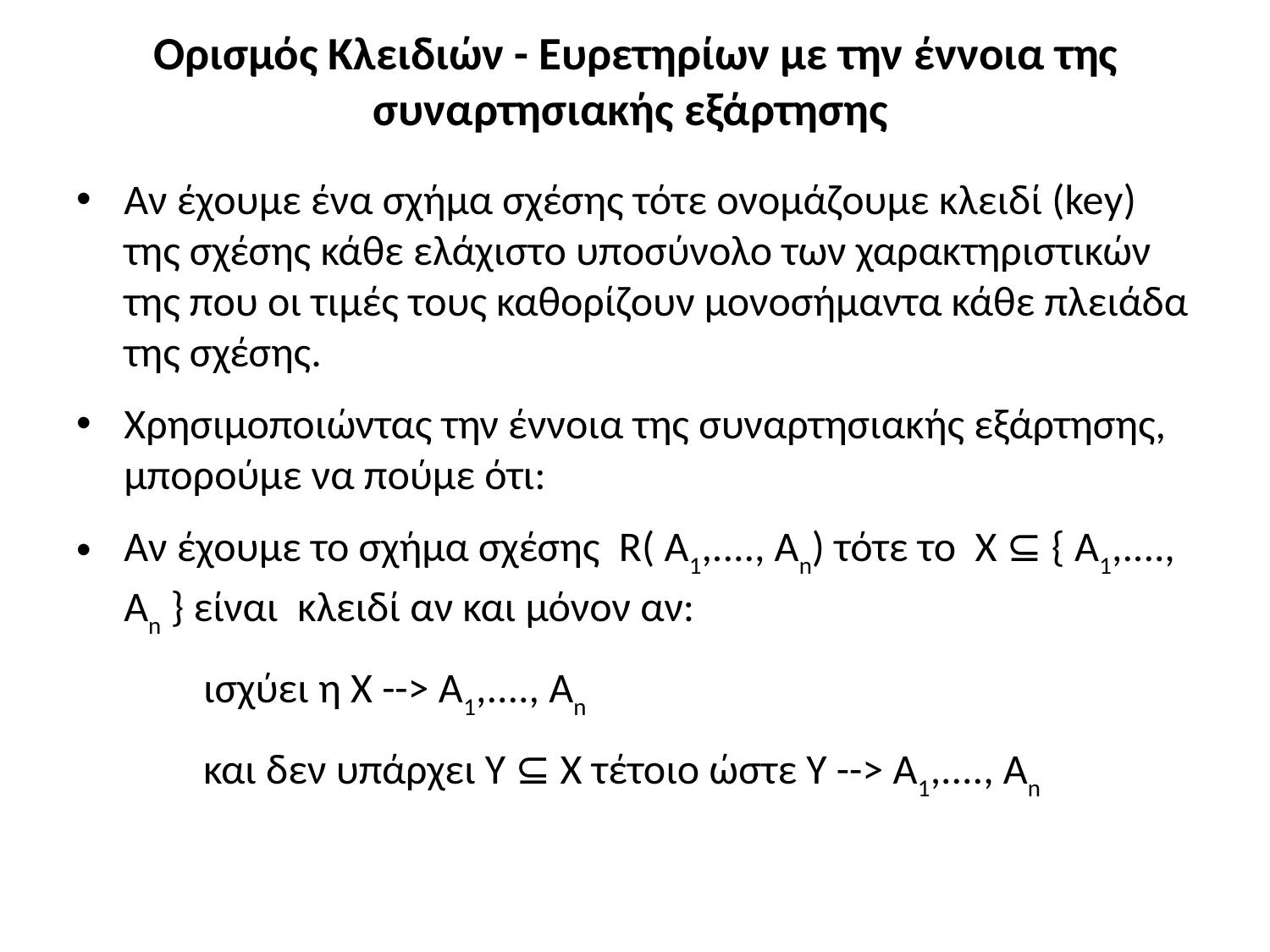

# Ορισμός Κλειδιών - Ευρετηρίων με την έννοια της συναρτησιακής εξάρτησης
Αν έχουμε ένα σχήμα σχέσης τότε ονομάζουμε κλειδί (key) της σχέσης κάθε ελάχιστο υποσύνολο των χαρακτηριστικών της που οι τιμές τους καθορίζουν μονοσήμαντα κάθε πλειάδα της σχέσης.
Χρησιμοποιώντας την έννοια της συναρτησιακής εξάρτησης, μπορούμε να πούμε ότι:
Αν έχουμε το σχήμα σχέσης  R( A1,...., An) τότε το  X ⊆ { A1,...., An } είναι  κλειδί αν και μόνον αν:
	ισχύει η Χ --> A1,...., An
	και δεν υπάρχει Υ ⊆ Χ τέτοιο ώστε Υ --> A1,...., An